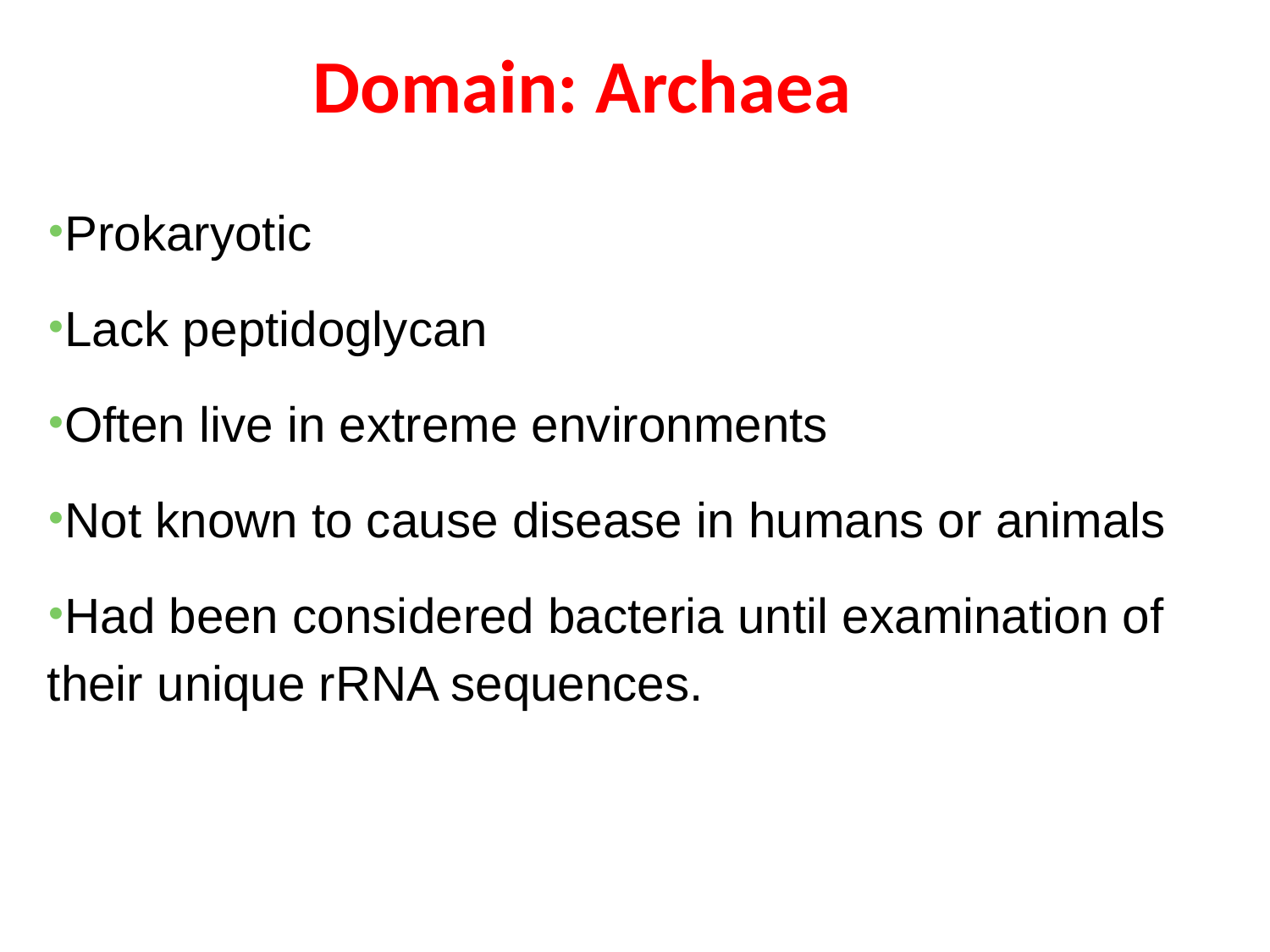

Domain: Archaea
Prokaryotic
Lack peptidoglycan
Often live in extreme environments
Not known to cause disease in humans or animals
Had been considered bacteria until examination of their unique rRNA sequences.